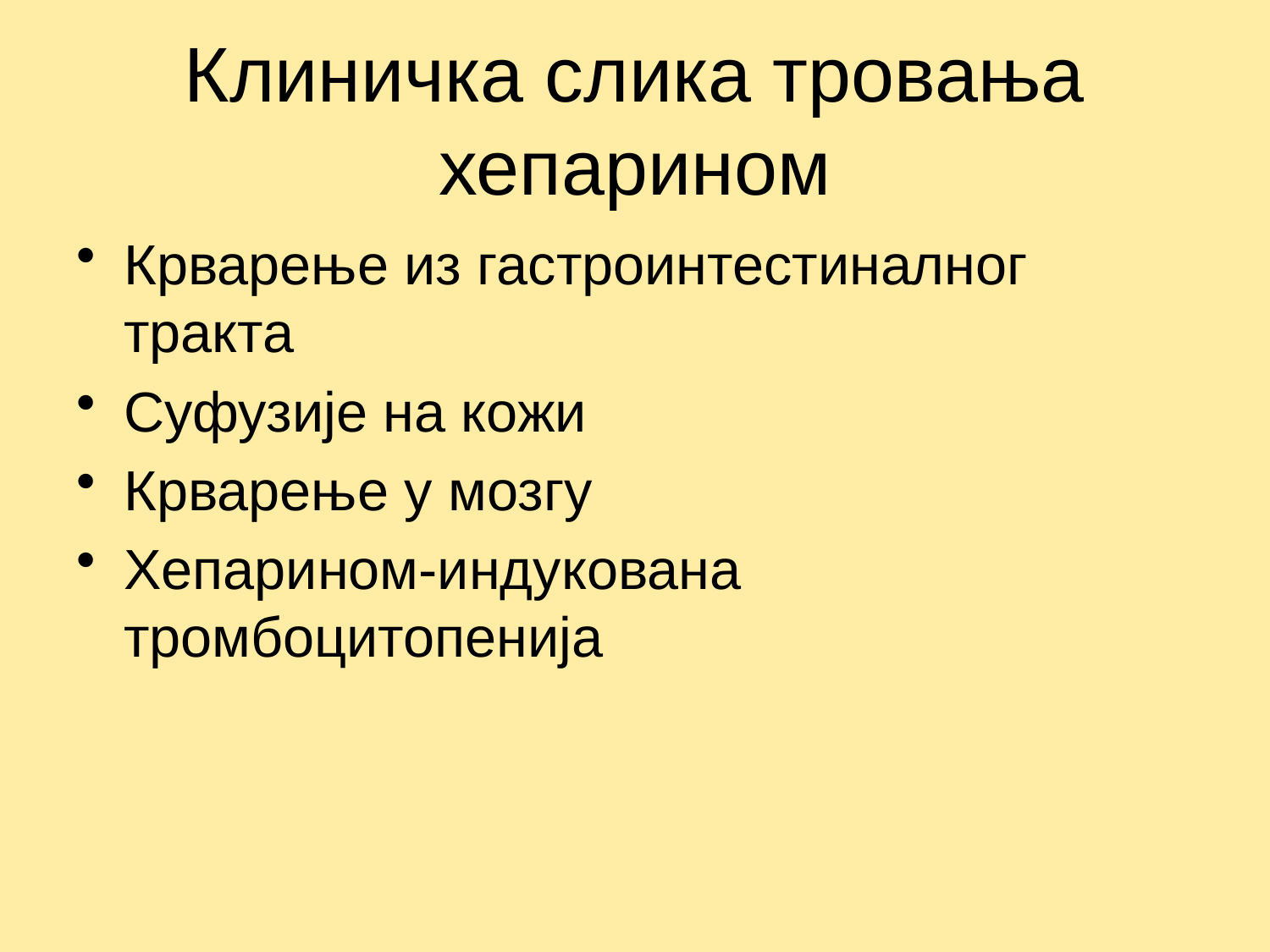

# Клиничка слика тровања хепарином
Крварење из гастроинтестиналног тракта
Суфузије на кожи
Крварење у мозгу
Хепарином-индукована тромбоцитопенија